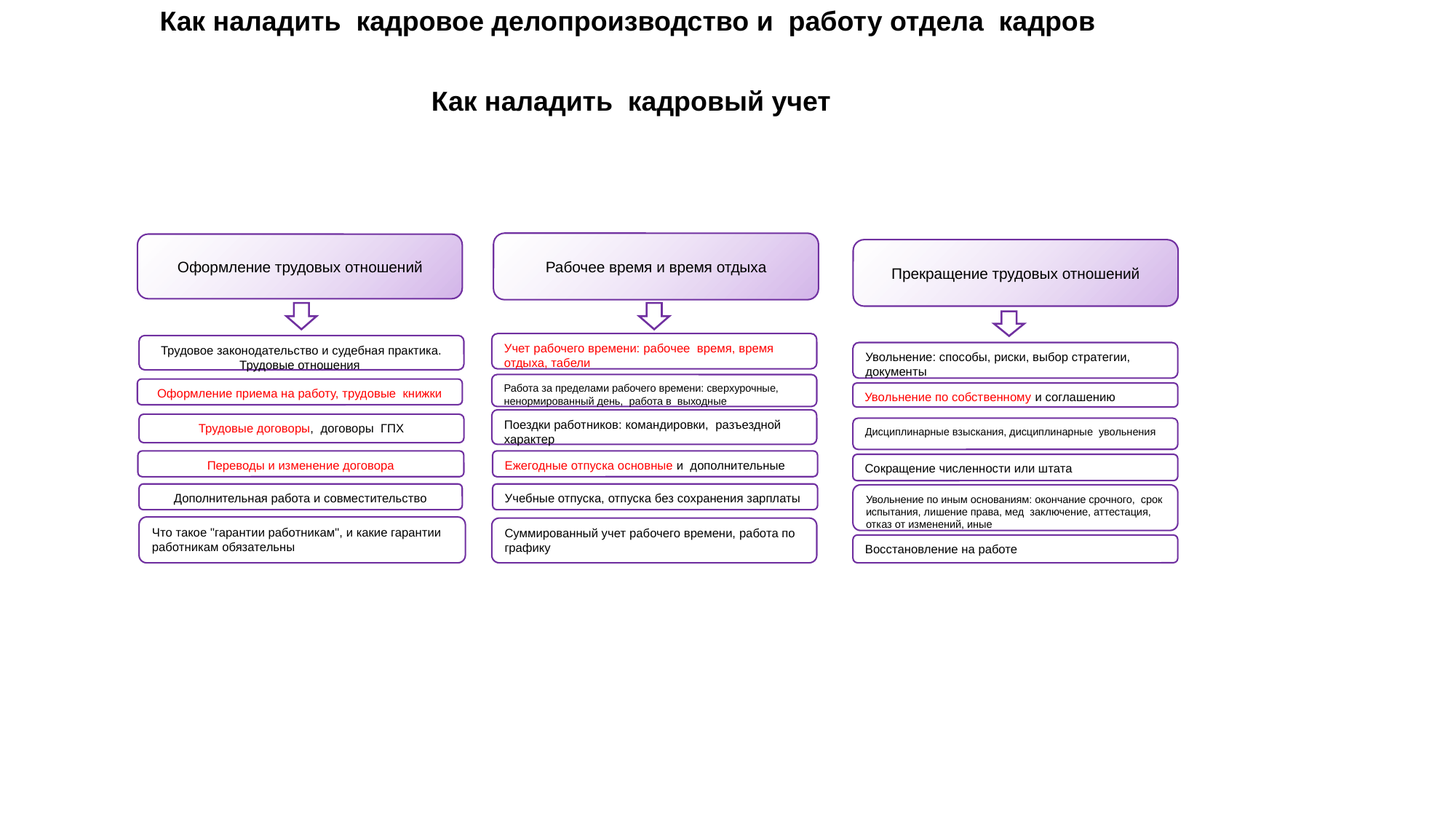

Как наладить  кадровое делопроизводство и  работу отдела  кадров
 Как наладить  кадровый учет
Рабочее время и время отдыха
Оформление трудовых отношений
Прекращение трудовых отношений

Учет рабочего времени: рабочее  время, время отдыха, табели
Трудовое законодательство и судебная практика. Трудовые отношения
Увольнение: способы, риски, выбор стратегии, документы
Работа за пределами рабочего времени: сверхурочные, ненормированный день,  работа в  выходные
Оформление приема на работу, трудовые  книжки
Увольнение по собственному и соглашению
Поездки работников: командировки,  разъездной характер
Трудовые договоры,  договоры  ГПХ
Дисциплинарные взыскания, дисциплинарные  увольнения
Переводы и изменение договора
Ежегодные отпуска основные и  дополнительные
Сокращение численности или штата
Дополнительная работа и совместительство
Учебные отпуска, отпуска без сохранения зарплаты
Увольнение по иным основаниям: окончание срочного,  срок испытания, лишение права, мед  заключение, аттестация, отказ от изменений, иные
Что такое "гарантии работникам", и какие гарантии  работникам обязательны
Суммированный учет рабочего времени, работа по графику
Восстановление на работе
Работники подразделений в различных регионах